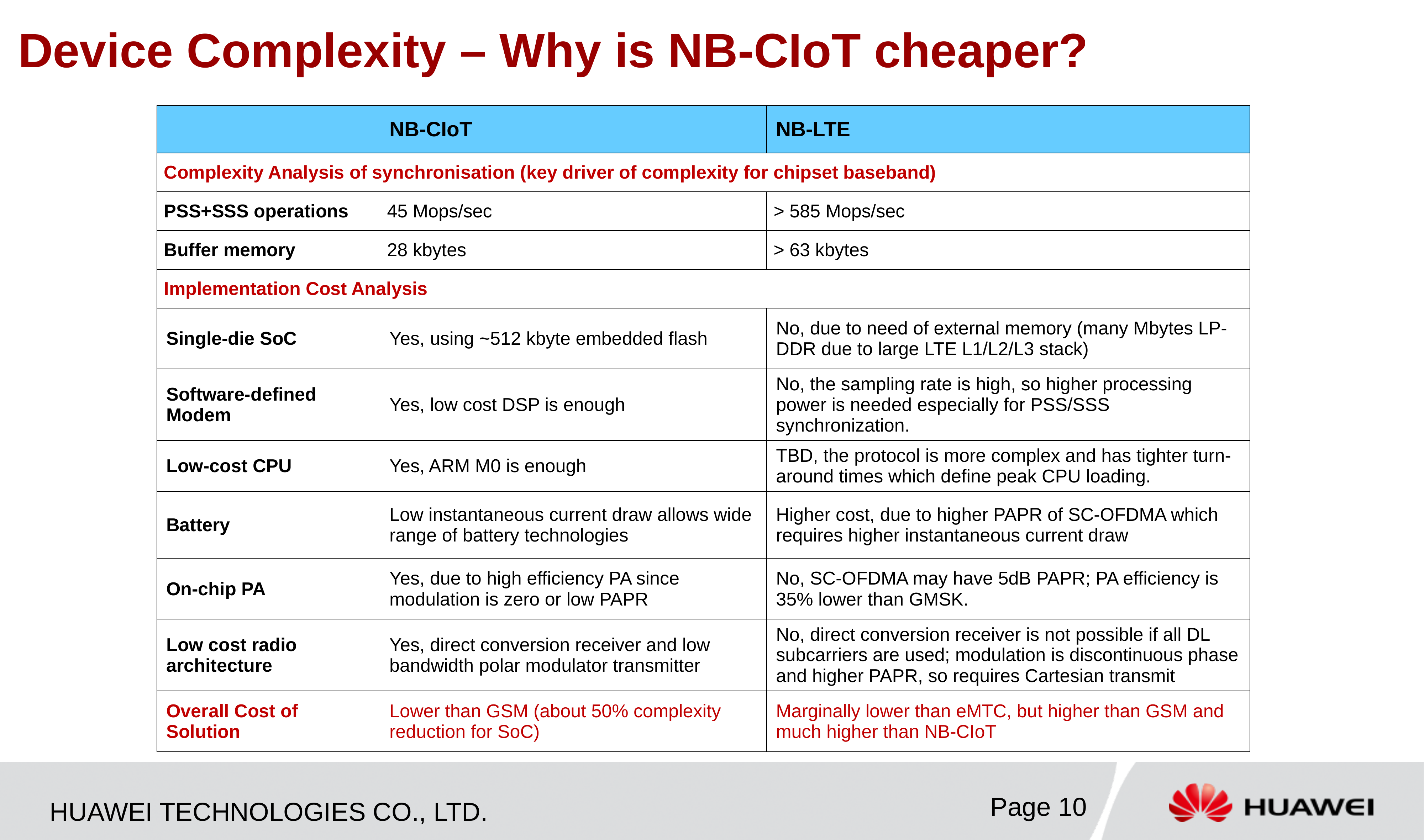

# Device Complexity – Why is NB-CIoT cheaper?
|  | NB-CIoT | NB-LTE |
| --- | --- | --- |
| Complexity Analysis of synchronisation (key driver of complexity for chipset baseband) |  |  |
| PSS+SSS operations | 45 Mops/sec | > 585 Mops/sec |
| Buffer memory | 28 kbytes | > 63 kbytes |
| Implementation Cost Analysis |  |  |
| Single-die SoC | Yes, using ~512 kbyte embedded flash | No, due to need of external memory (many Mbytes LP-DDR due to large LTE L1/L2/L3 stack) |
| Software-defined Modem | Yes, low cost DSP is enough | No, the sampling rate is high, so higher processing power is needed especially for PSS/SSS synchronization. |
| Low-cost CPU | Yes, ARM M0 is enough | TBD, the protocol is more complex and has tighter turn-around times which define peak CPU loading. |
| Battery | Low instantaneous current draw allows wide range of battery technologies | Higher cost, due to higher PAPR of SC-OFDMA which requires higher instantaneous current draw |
| On-chip PA | Yes, due to high efficiency PA since modulation is zero or low PAPR | No, SC-OFDMA may have 5dB PAPR; PA efficiency is 35% lower than GMSK. |
| Low cost radio architecture | Yes, direct conversion receiver and low bandwidth polar modulator transmitter | No, direct conversion receiver is not possible if all DL subcarriers are used; modulation is discontinuous phase and higher PAPR, so requires Cartesian transmit |
| Overall Cost of Solution | Lower than GSM (about 50% complexity reduction for SoC) | Marginally lower than eMTC, but higher than GSM and much higher than NB-CIoT |

Page 10